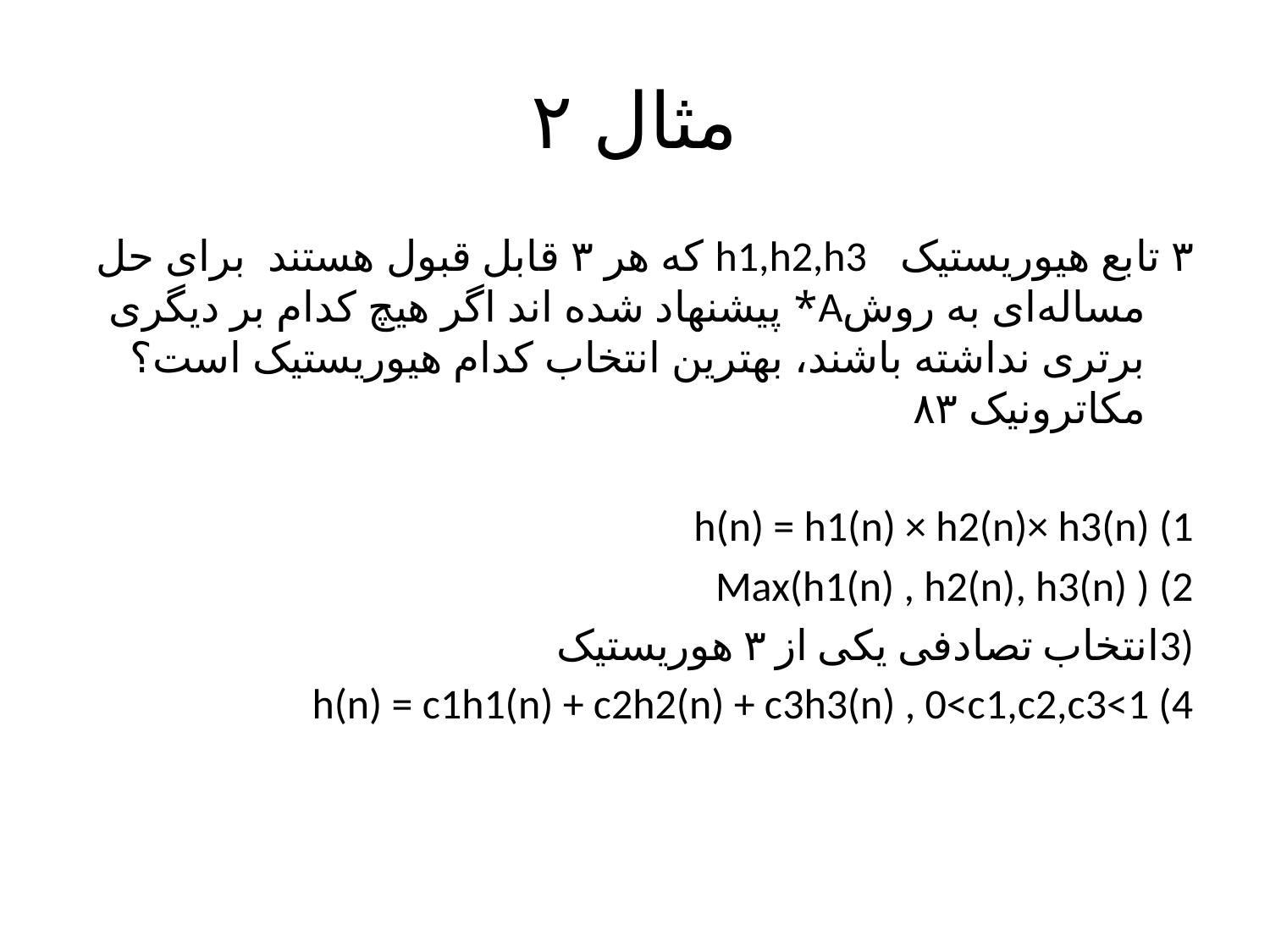

# مثال ۲
۳ تابع هیوریستیک   h1,h2,h3 که هر ۳ قابل قبول هستند  برای حل مساله‌ای به روشA* پیشنهاد شده اند اگر هیچ کدام بر دیگری برتری نداشته باشند، بهترین انتخاب کدام هیوریستیک است؟ مکاترونیک ۸۳

h(n) = h1(n) × h2(n)× h3(n) (1
Max(h1(n) , h2(n), h3(n) ) (2
(3انتخاب تصادفی یکی‌ از ۳ هوریستیک
h(n) = c1h1(n) + c2h2(n) + c3h3(n) , 0<c1,c2,c3<1 (4